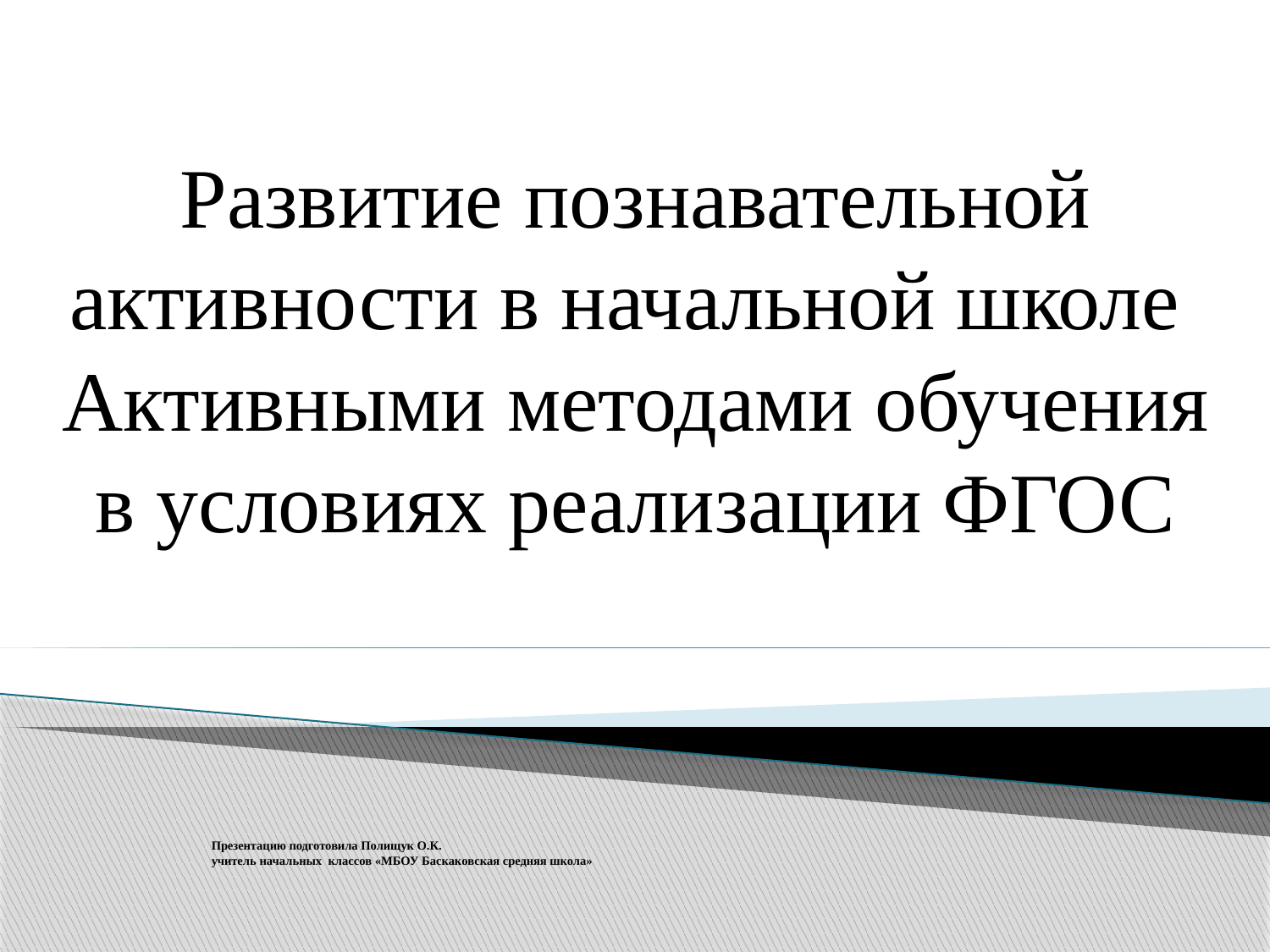

Развитие познавательной активности в начальной школе  Активными методами обучения в условиях реализации ФГОС
# Презентацию подготовила Полищук О.К. учитель начальных  классов «МБОУ Баскаковская средняя школа»